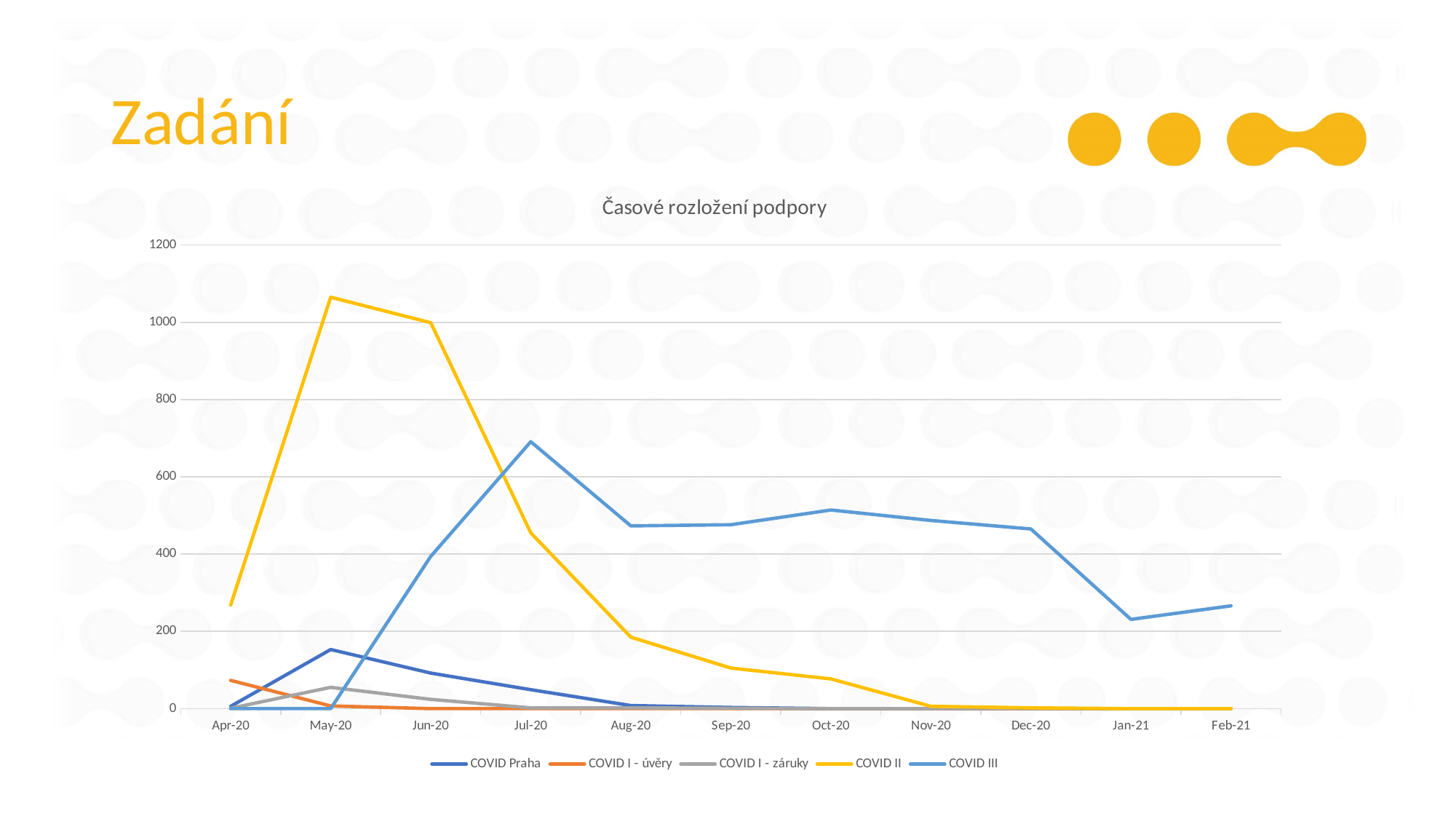

# Zadání

### Chart: Časové rozložení podpory

| Category | COVID Praha | COVID I - úvěry | COVID I - záruky | COVID II | COVID III |
|---|---|---|---|---|---|
| 43922 | 6.0 | 73.0 | 1.0 | 268.0 | 0.0 |
| 43952 | 153.0 | 7.0 | 55.0 | 1065.0 | 0.0 |
| 43983 | 92.0 | 0.0 | 24.0 | 999.0 | 394.0 |
| 44013 | 49.0 | 0.0 | 2.0 | 455.0 | 691.0 |
| 44044 | 8.0 | 0.0 | 2.0 | 185.0 | 473.0 |
| 44075 | 3.0 | 0.0 | 1.0 | 105.0 | 476.0 |
| 44105 | 0.0 | 0.0 | 0.0 | 77.0 | 514.0 |
| 44136 | 0.0 | 0.0 | 0.0 | 6.0 | 487.0 |
| 44166 | 0.0 | 0.0 | 0.0 | 2.0 | 465.0 |
| 44197 | 0.0 | 0.0 | 0.0 | 0.0 | 231.0 |
| 44228 | 0.0 | 0.0 | 0.0 | 0.0 | 266.0 |